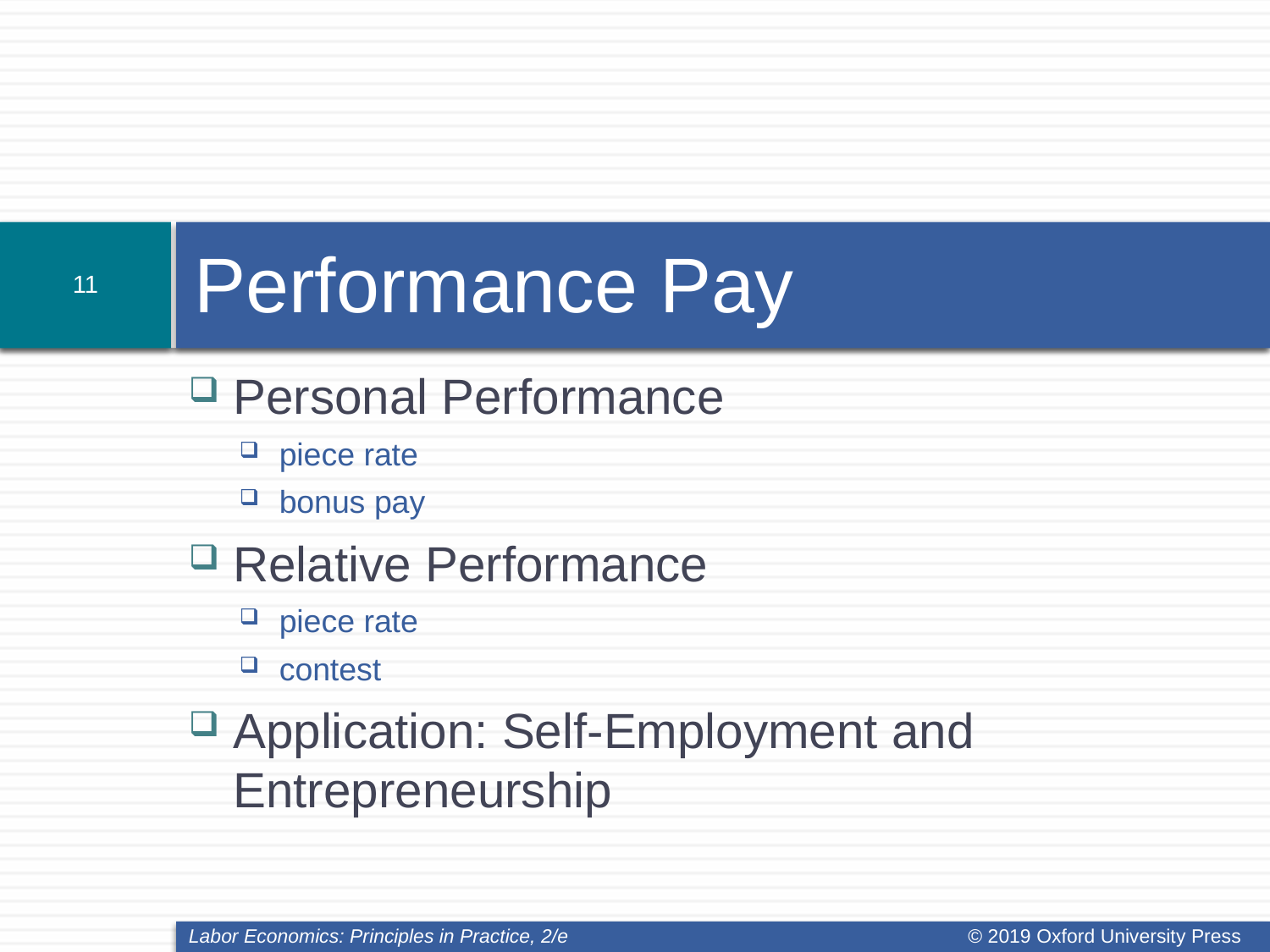

11
# Performance Pay
Personal Performance
piece rate
bonus pay
Relative Performance
piece rate
contest
Application: Self-Employment and Entrepreneurship
Labor Economics: Principles in Practice, 2/e
© 2019 Oxford University Press